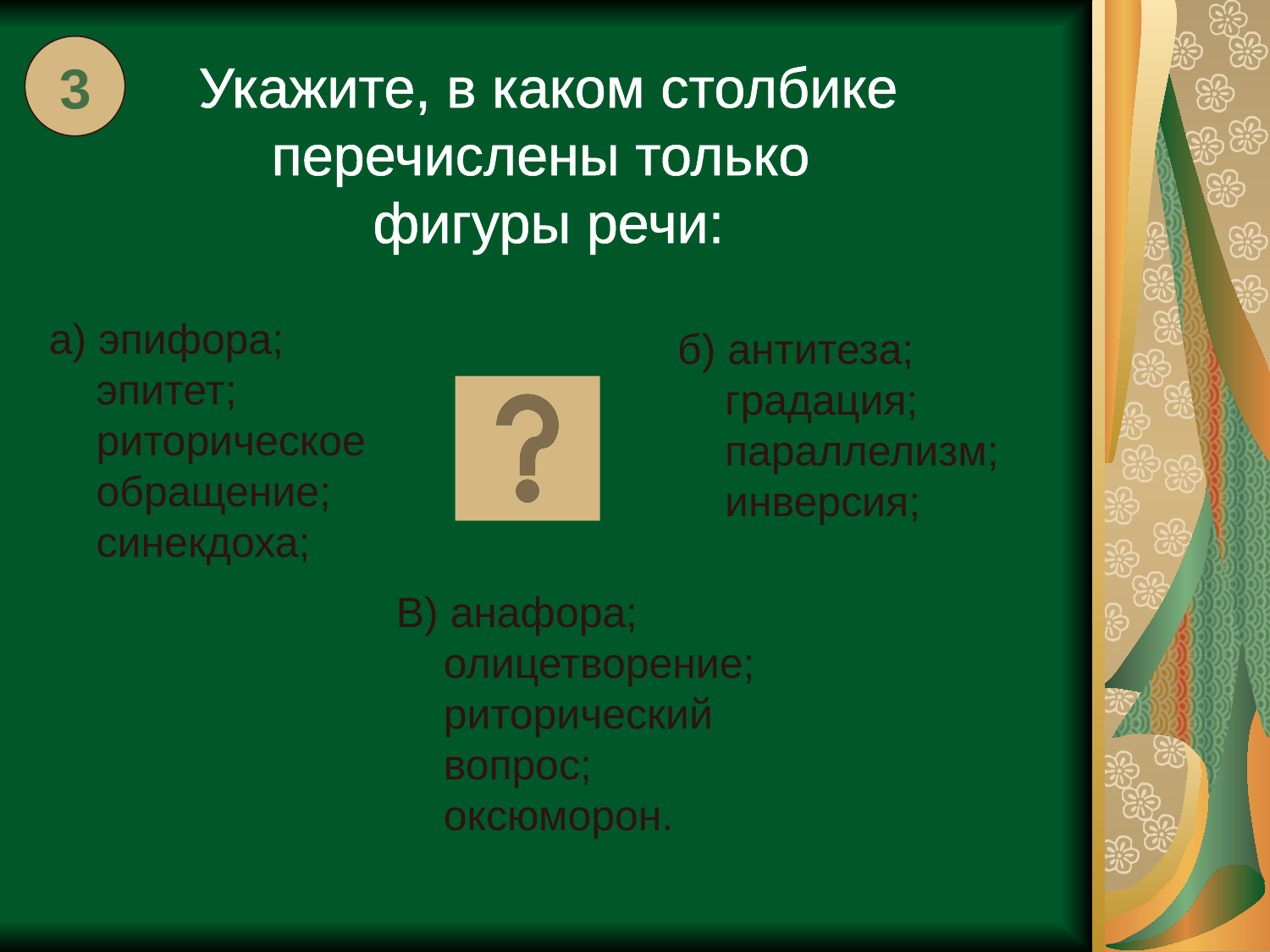

3
Укажите, в каком столбике
перечислены только
фигуры речи:
а) эпифора;
    эпитет;
    риторическое
    обращение;
    синекдоха;
б) антитеза;
    градация;
    параллелизм;
    инверсия;

В) анафора;
    олицетворение;
    риторический
    вопрос;
    оксюморон.